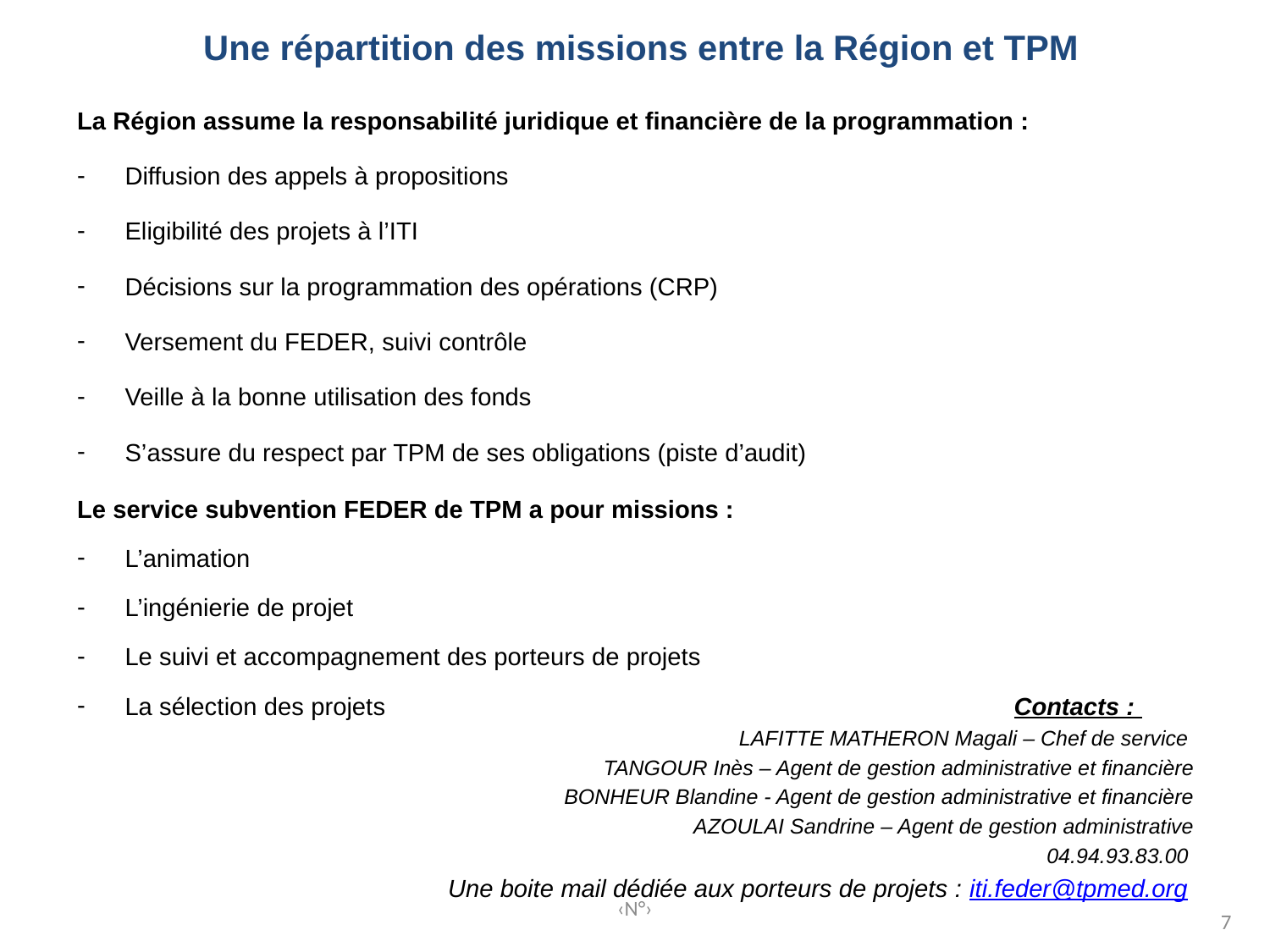

# Une répartition des missions entre la Région et TPM
La Région assume la responsabilité juridique et financière de la programmation :
Diffusion des appels à propositions
Eligibilité des projets à l’ITI
Décisions sur la programmation des opérations (CRP)
Versement du FEDER, suivi contrôle
Veille à la bonne utilisation des fonds
S’assure du respect par TPM de ses obligations (piste d’audit)

Le service subvention FEDER de TPM a pour missions :
L’animation
L’ingénierie de projet
Le suivi et accompagnement des porteurs de projets
La sélection des projets					Contacts :
LAFITTE MATHERON Magali – Chef de service
TANGOUR Inès – Agent de gestion administrative et financière
BONHEUR Blandine - Agent de gestion administrative et financière
AZOULAI Sandrine – Agent de gestion administrative
04.94.93.83.00
Une boite mail dédiée aux porteurs de projets : iti.feder@tpmed.org

‹N°›
7